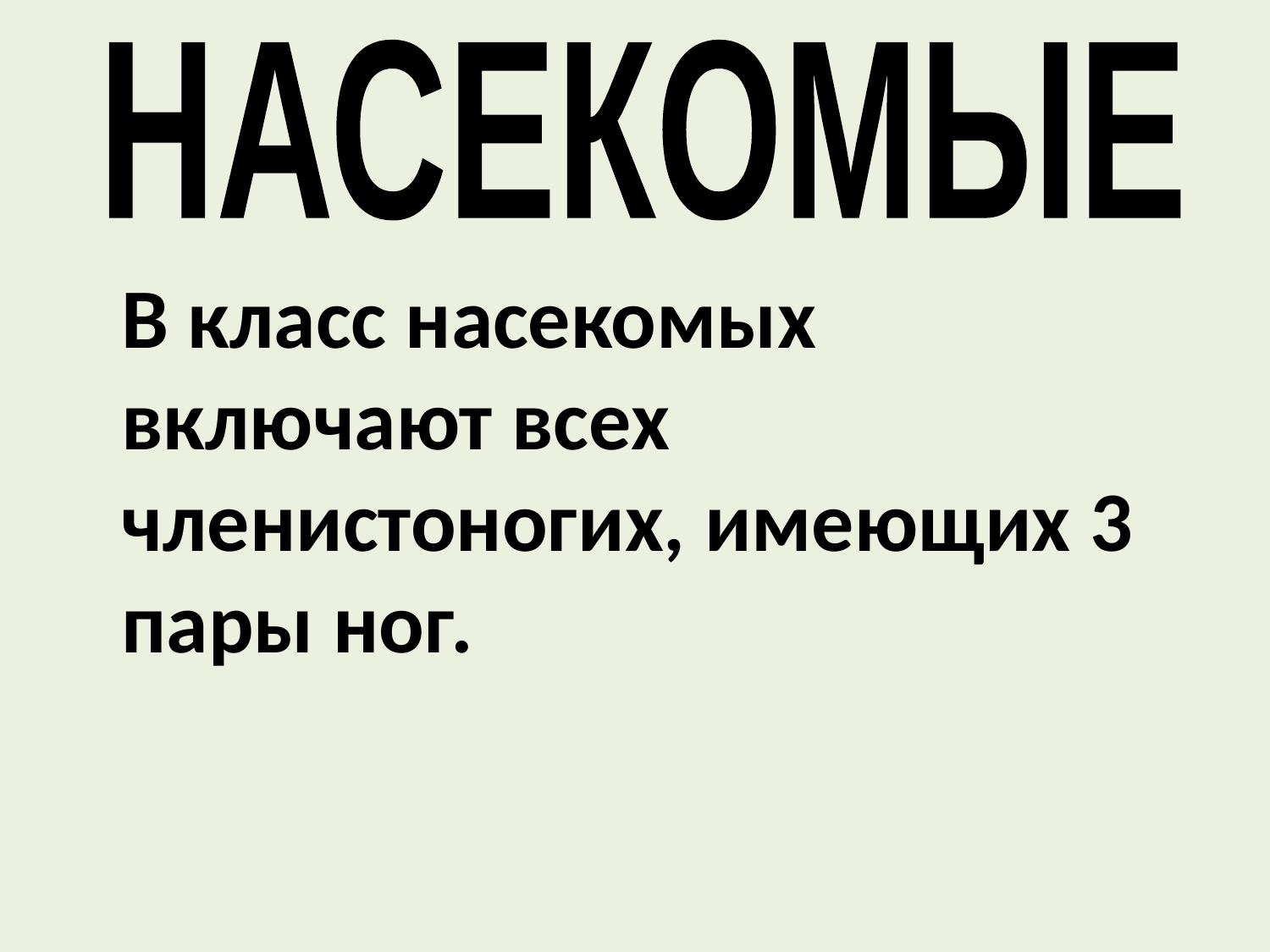

НАСЕКОМЫЕ
В класс насекомых включают всех членистоногих, имеющих 3 пары ног.